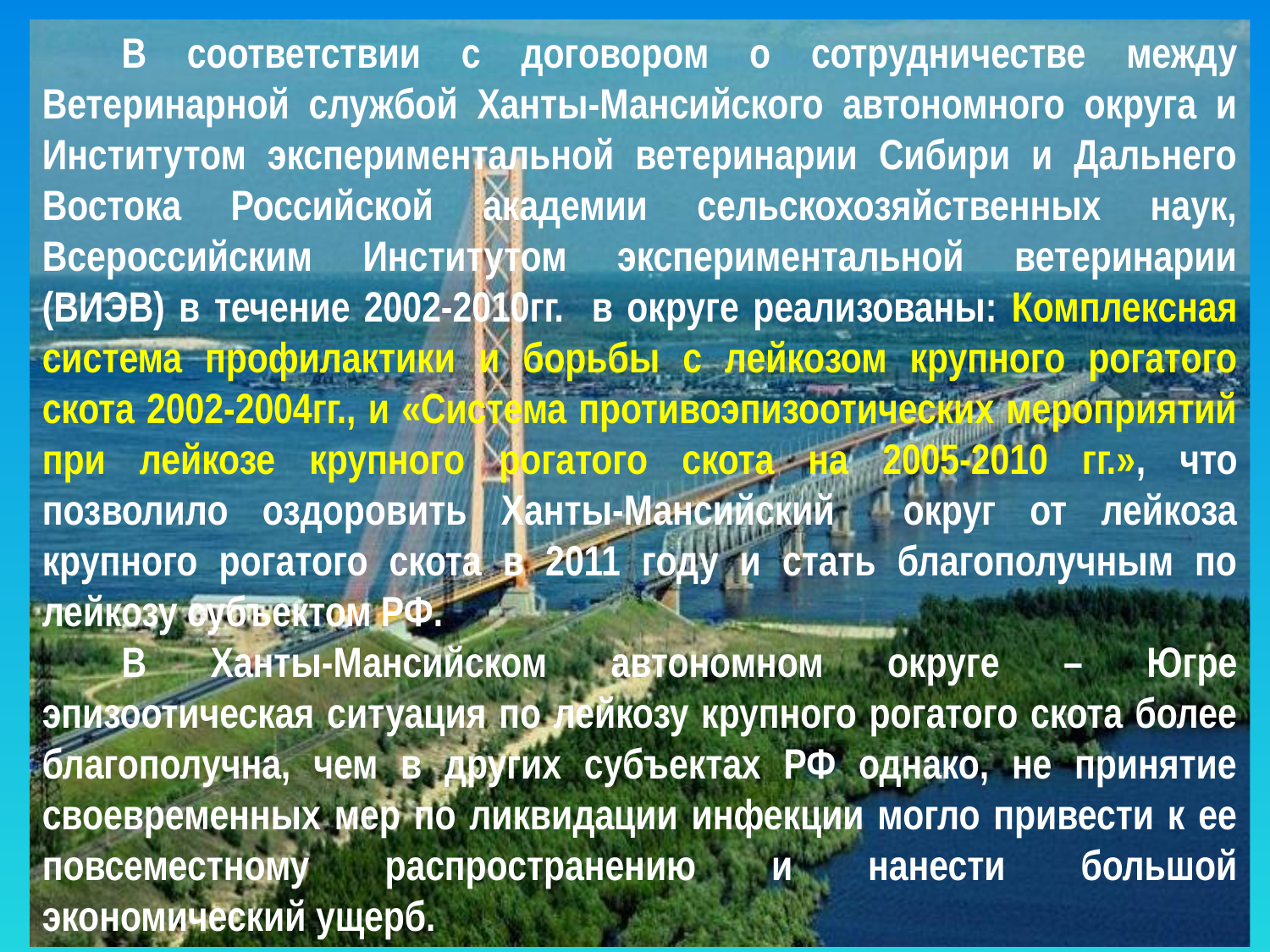

В соответствии с договором о сотрудничестве между Ветеринарной службой Ханты-Мансийского автономного округа и Институтом экспериментальной ветеринарии Сибири и Дальнего Востока Российской академии сельскохозяйственных наук, Всероссийским Институтом экспериментальной ветеринарии (ВИЭВ) в течение 2002-2010гг.  в округе реализованы: Комплексная система профилактики и борьбы с лейкозом крупного рогатого скота 2002-2004гг., и «Система противоэпизоотических мероприятий при лейкозе крупного рогатого скота на 2005-2010 гг.», что позволило оздоровить Ханты-Мансийский  округ от лейкоза крупного рогатого скота в 2011 году и стать благополучным по лейкозу субъектом РФ.
В Ханты-Мансийском автономном округе – Югре эпизоотическая ситуация по лейкозу крупного рогатого скота более благополучна, чем в других субъектах РФ однако, не принятие своевременных мер по ликвидации инфекции могло привести к ее повсеместному распространению и нанести большой экономический ущерб.